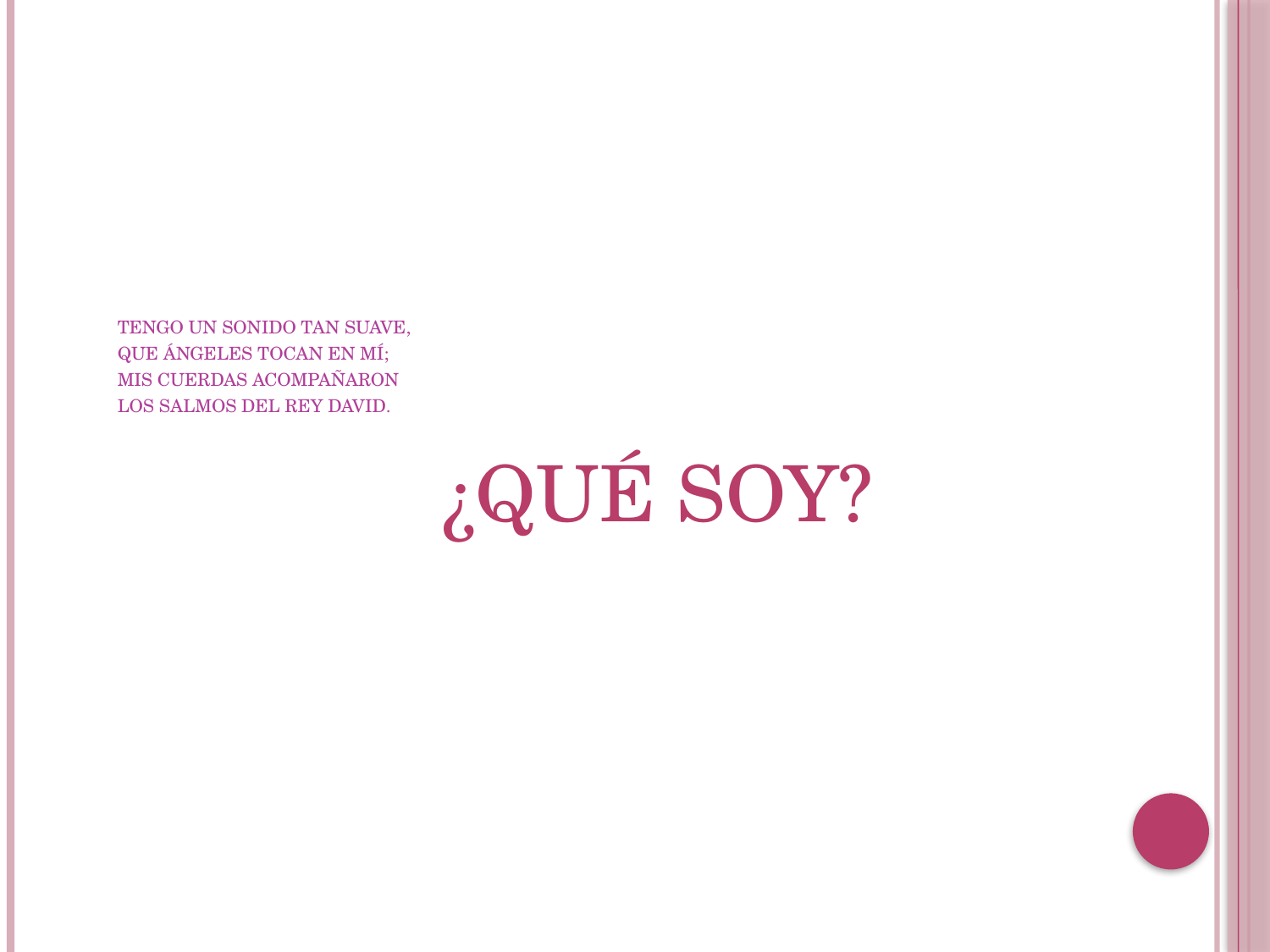

# Tengo un sonido tan suave, que ángeles tocan en mí; mis cuerdas acompañaron los salmos del rey David.

                              ¿QUÉ SOY?